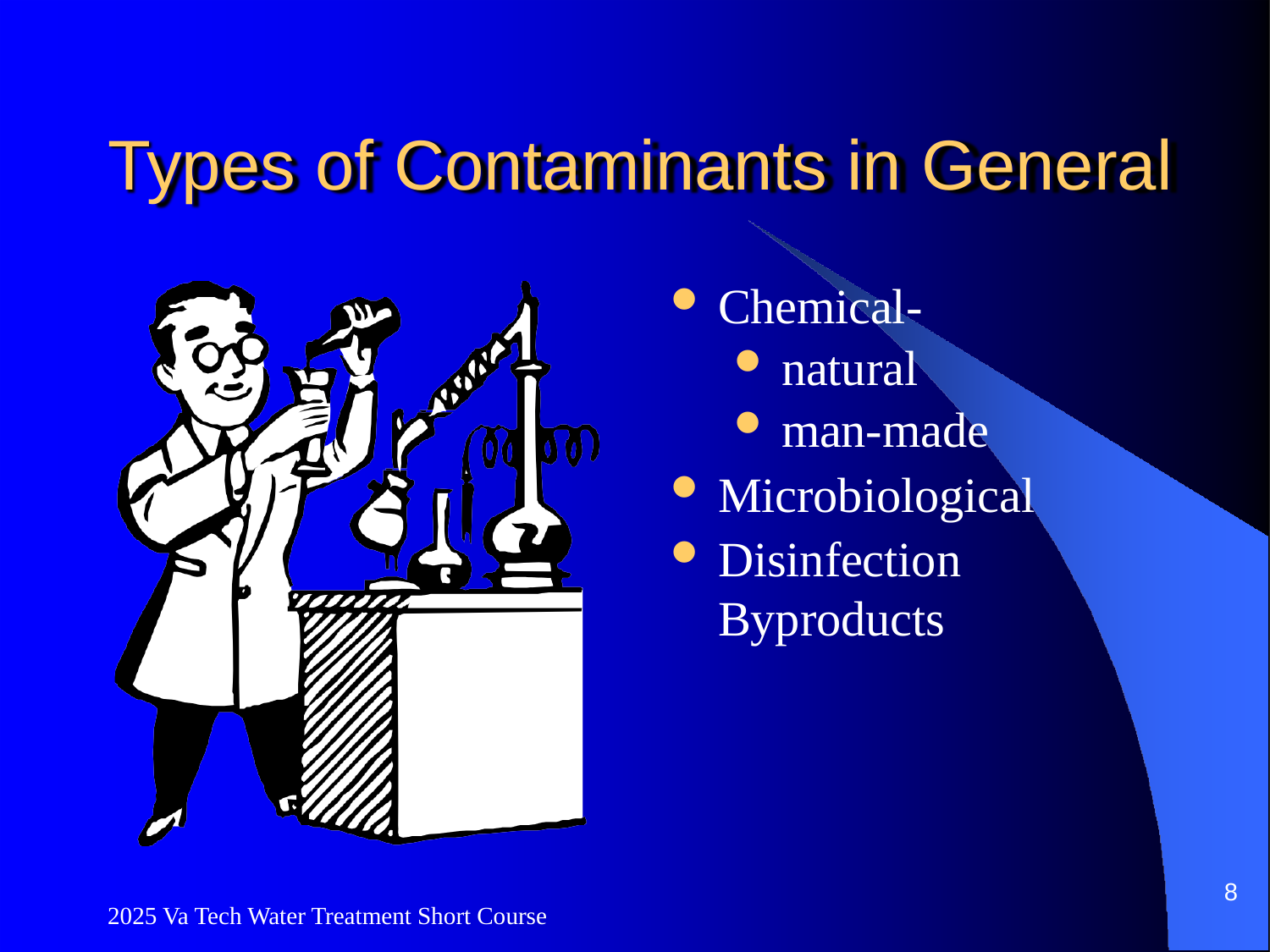

# Types of Contaminants in General
Chemical-
natural
man-made
Microbiological
Disinfection Byproducts

8
2025 Va Tech Water Treatment Short Course